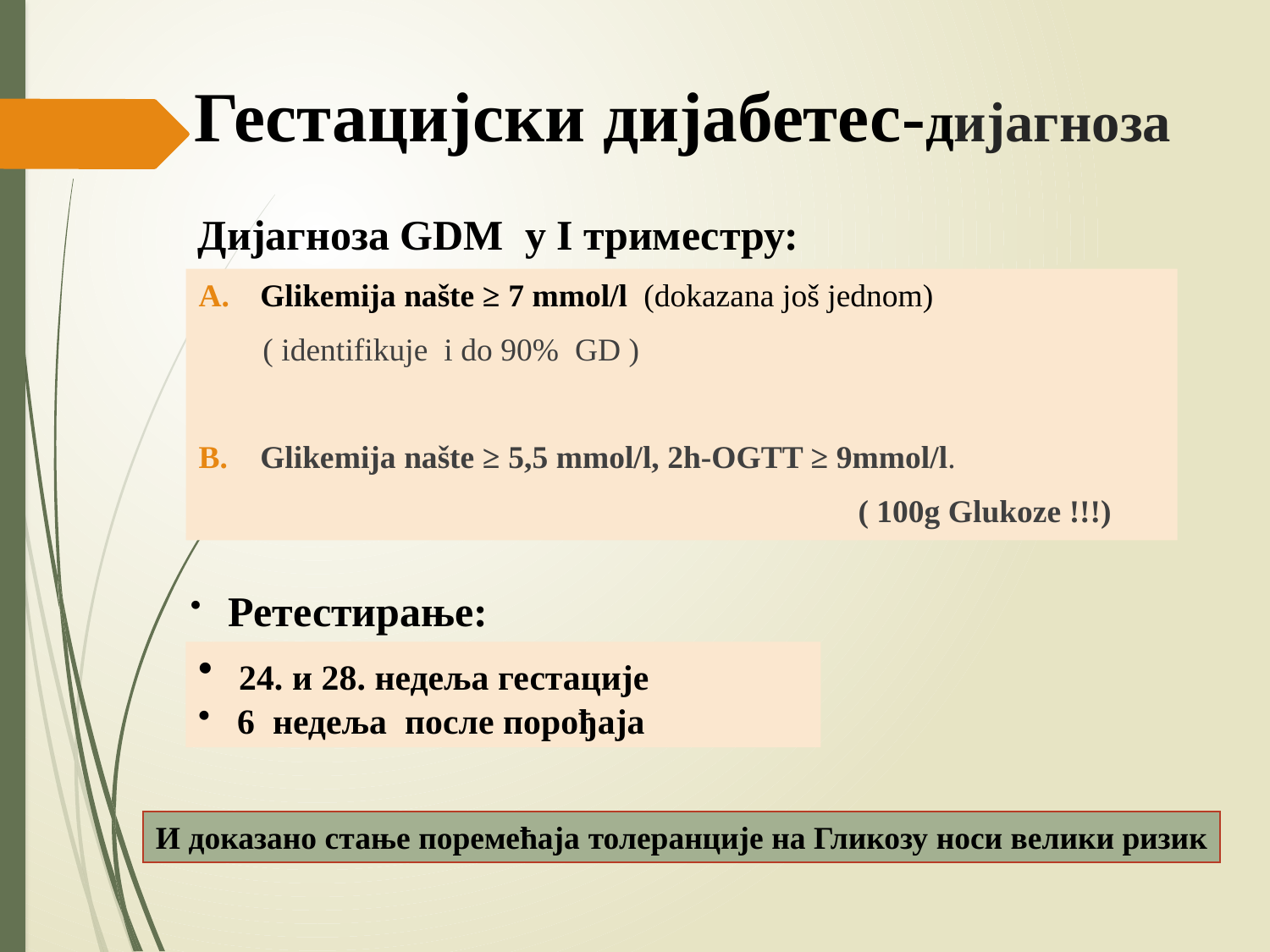

# Гестацијски дијабетес-дијагноза
Дијагноза GDM  у I триместру:
Glikemija našte ≥ 7 mmol/l  (dokazana još jednom)
        ( identifikuje  i do 90%  GD )

Glikemija našte ≥ 5,5 mmol/l, 2h-OGTT ≥ 9mmol/l.
                                                                                  ( 100g Glukoze !!!)
 Ретестирање:
 24. и 28. недеља гестације
 6  недеља  после порођаја
И доказано стање поремећаја толеранције на Гликозу носи велики ризик